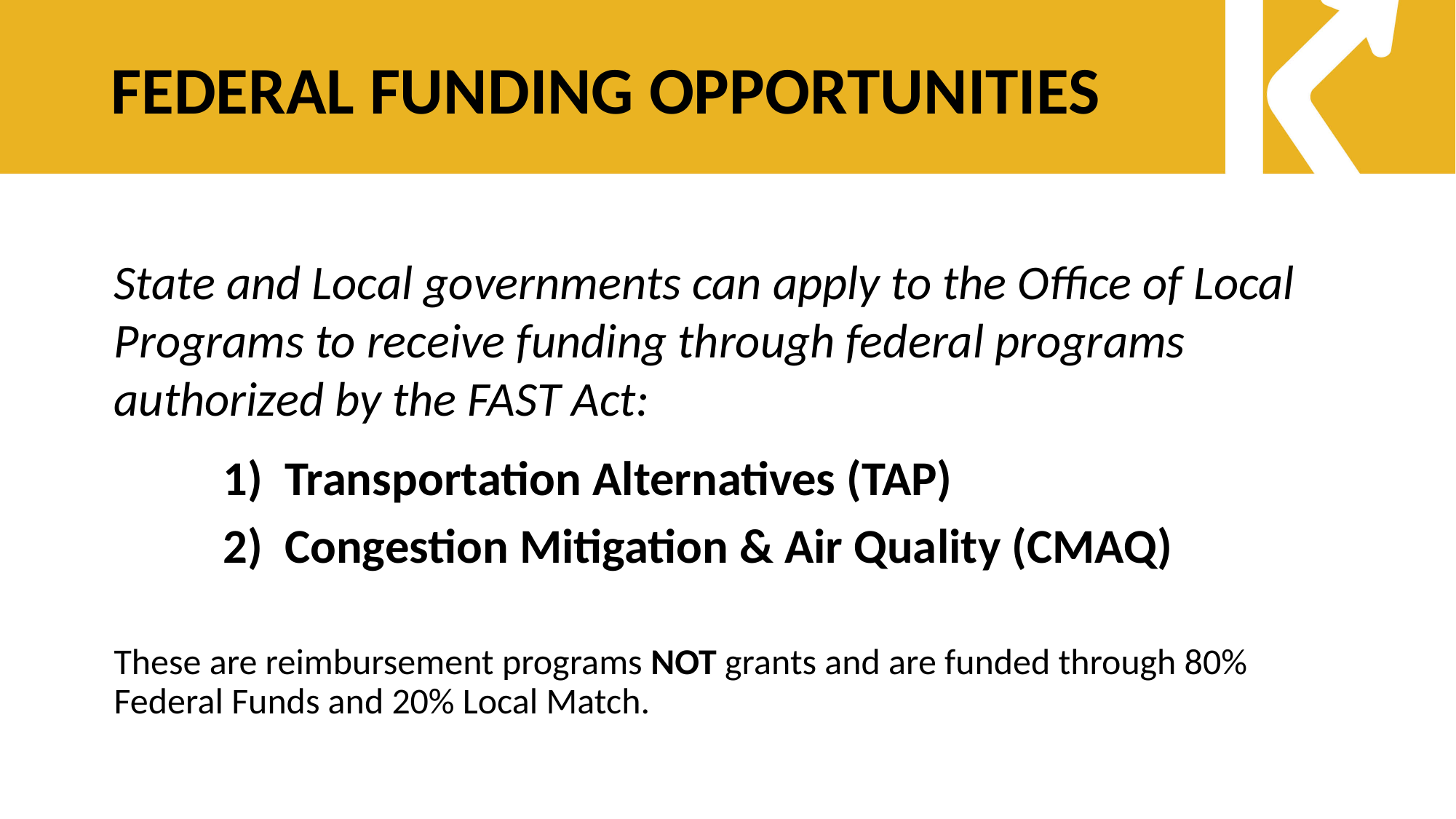

# FEDERAL FUNDING OPPORTUNITIES
State and Local governments can apply to the Office of Local Programs to receive funding through federal programs authorized by the FAST Act:
	1)  Transportation Alternatives (TAP)
	2)  Congestion Mitigation & Air Quality (CMAQ)

These are reimbursement programs NOT grants and are funded through 80% Federal Funds and 20% Local Match.